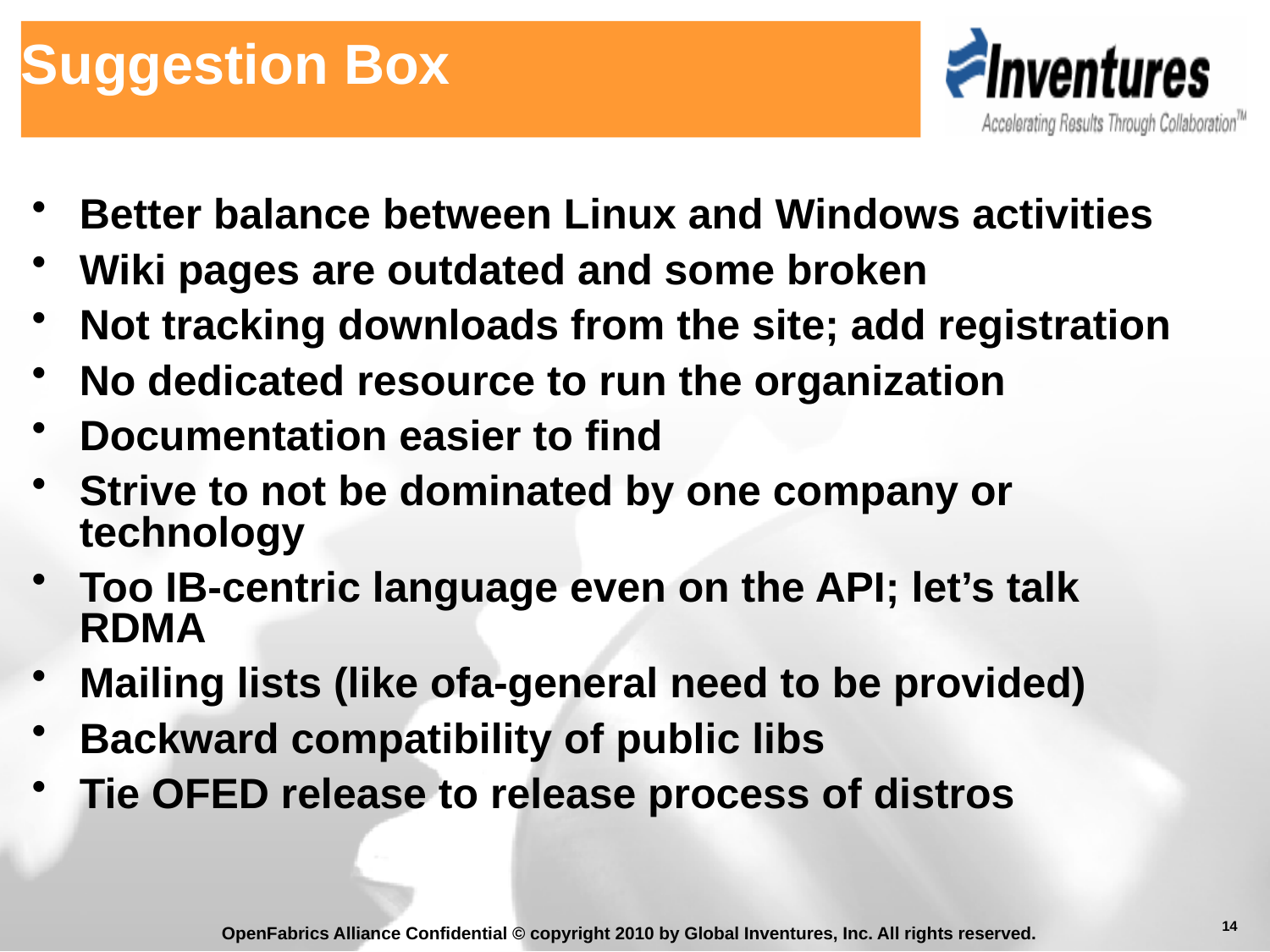

Suggestion Box
Better balance between Linux and Windows activities
Wiki pages are outdated and some broken
Not tracking downloads from the site; add registration
No dedicated resource to run the organization
Documentation easier to find
Strive to not be dominated by one company or technology
Too IB-centric language even on the API; let’s talk RDMA
Mailing lists (like ofa-general need to be provided)
Backward compatibility of public libs
Tie OFED release to release process of distros